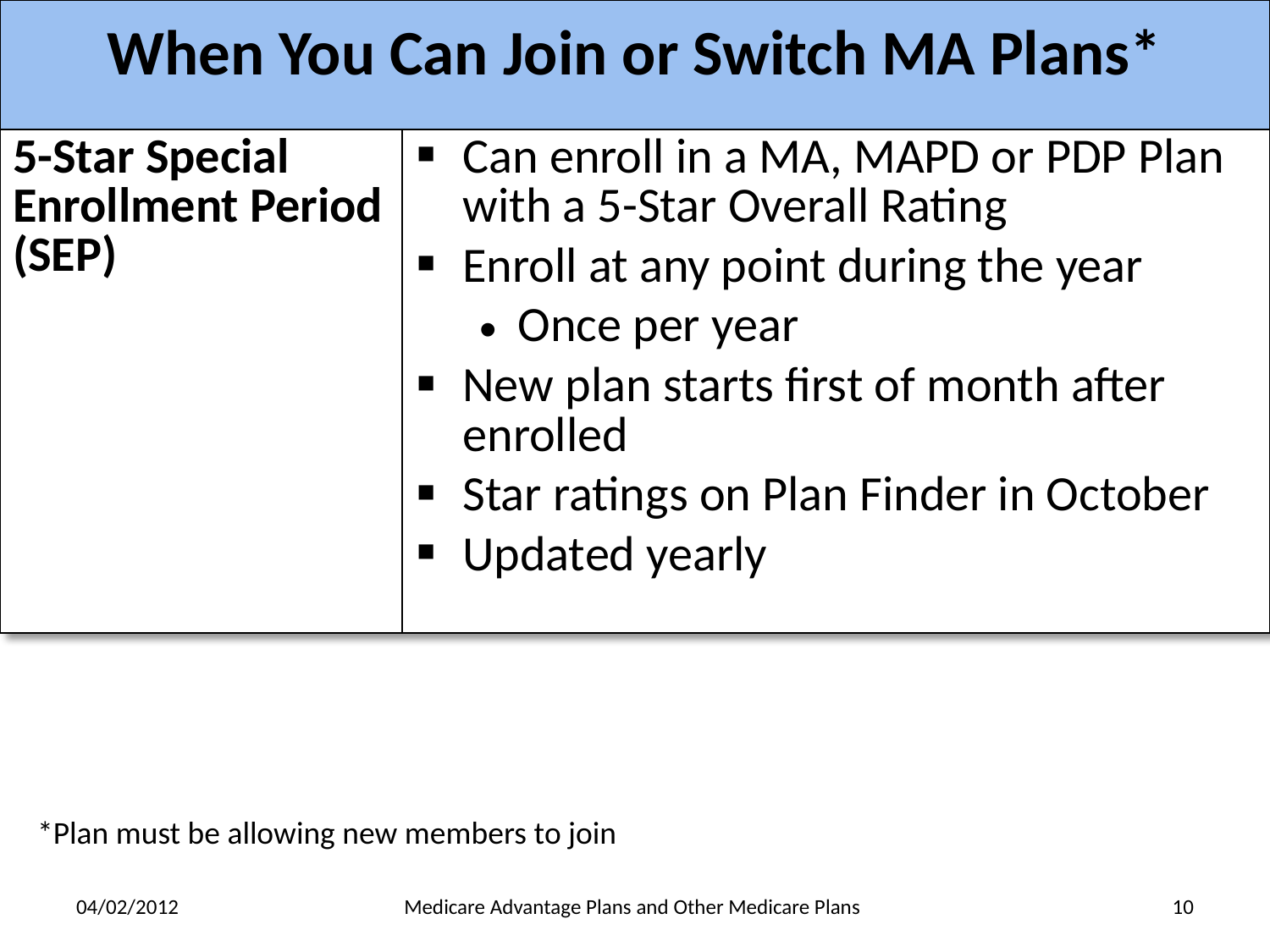

| When You Can Join or Switch MA Plans\* |  |
| --- | --- |
| 5-Star Special Enrollment Period (SEP) | Can enroll in a MA, MAPD or PDP Plan with a 5-Star Overall Rating Enroll at any point during the year Once per year New plan starts first of month after enrolled Star ratings on Plan Finder in October Updated yearly |
*Plan must be allowing new members to join
04/02/2012
Medicare Advantage Plans and Other Medicare Plans
10